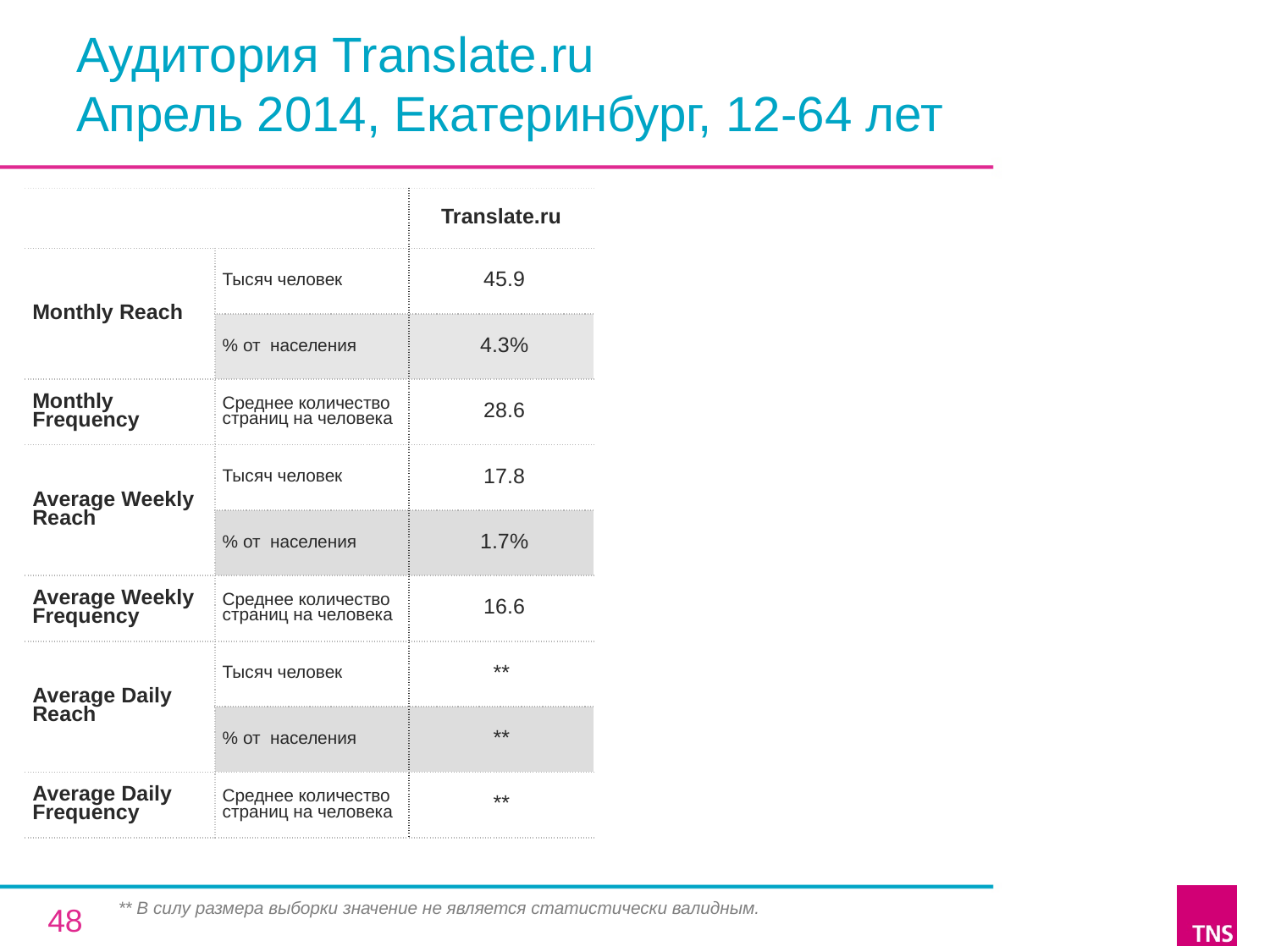

# Аудитория Translate.ru Апрель 2014, Екатеринбург, 12-64 лет
|  |  | Translate.ru |
| --- | --- | --- |
| Monthly Reach | Тысяч человек | 45.9 |
|  | % от населения | 4.3% |
| Monthly Frequency | Среднее количество страниц на человека | 28.6 |
| Average Weekly Reach | Тысяч человек | 17.8 |
|  | % от населения | 1.7% |
| Average Weekly Frequency | Среднее количество страниц на человека | 16.6 |
| Average Daily Reach | Тысяч человек | \*\* |
|  | % от населения | \*\* |
| Average Daily Frequency | Среднее количество страниц на человека | \*\* |
** В силу размера выборки значение не является статистически валидным.
48